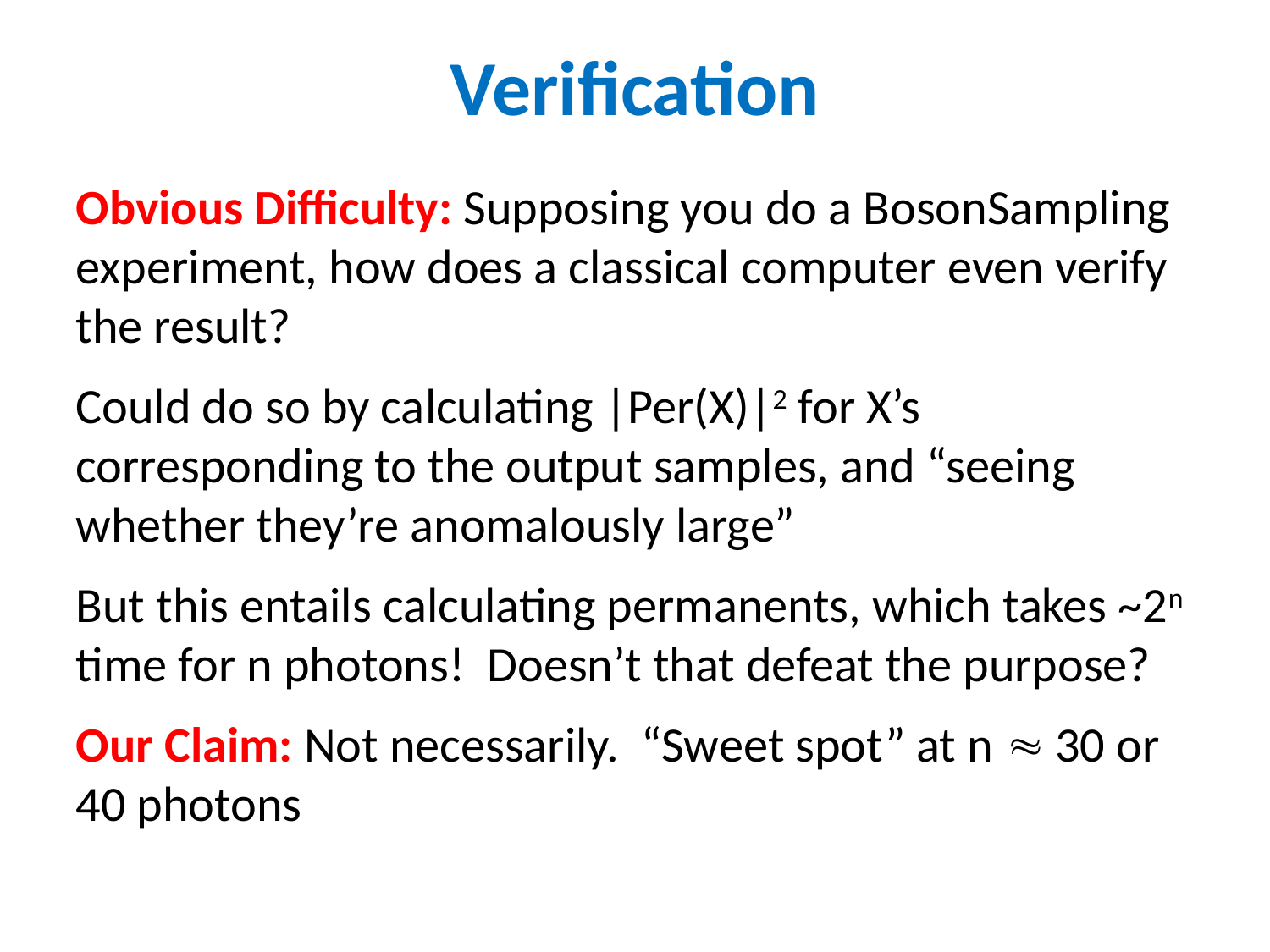

Verification
Obvious Difficulty: Supposing you do a BosonSampling experiment, how does a classical computer even verify the result?
Could do so by calculating |Per(X)|2 for X’s corresponding to the output samples, and “seeing whether they’re anomalously large”
But this entails calculating permanents, which takes ~2n time for n photons!  Doesn’t that defeat the purpose?
Our Claim: Not necessarily.  “Sweet spot” at n ≈ 30 or 40 photons